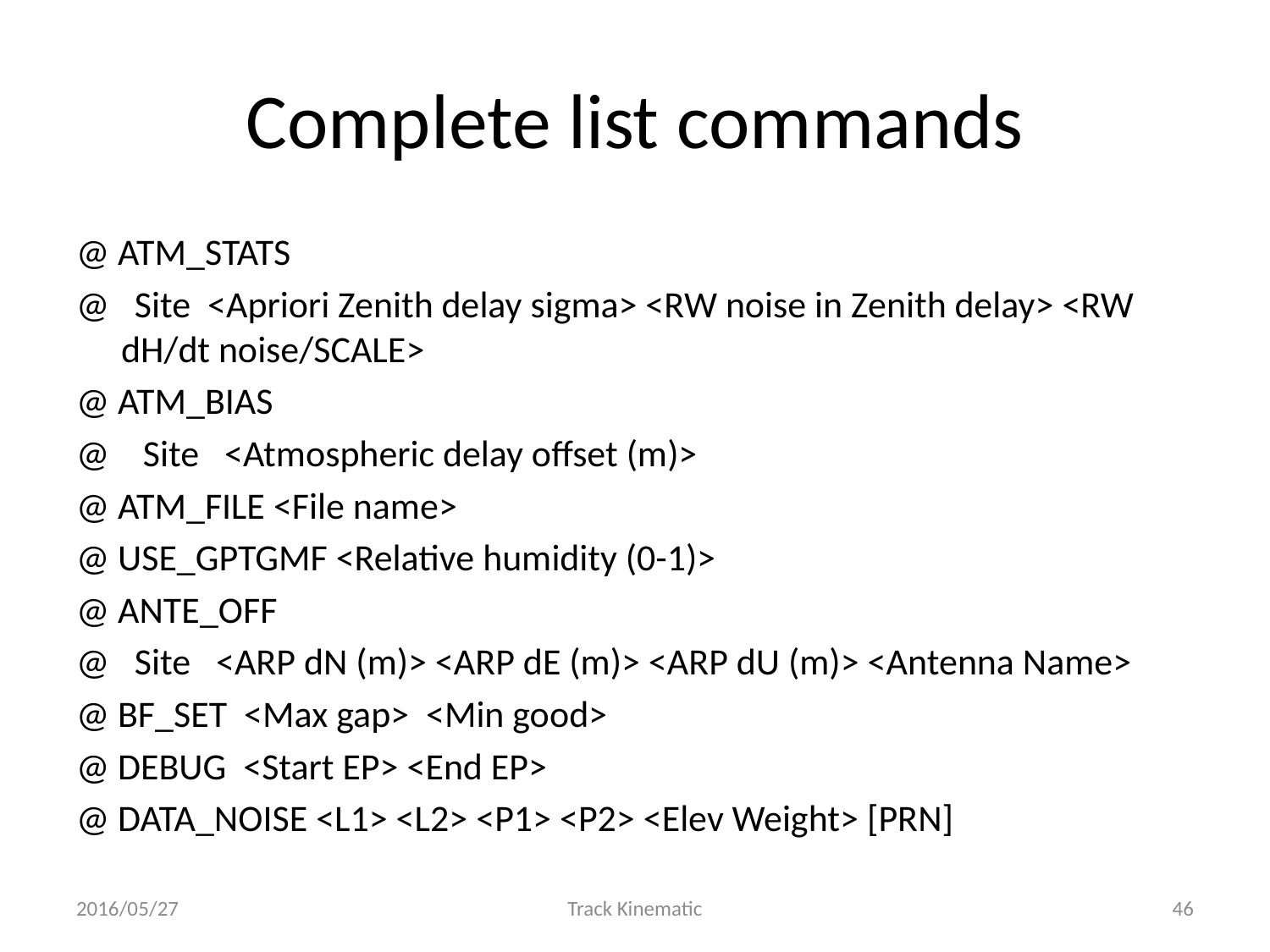

# Complete list commands
@ ATM_STATS
@   Site  <Apriori Zenith delay sigma> <RW noise in Zenith delay> <RW dH/dt noise/SCALE>
@ ATM_BIAS
@    Site   <Atmospheric delay offset (m)>
@ ATM_FILE <File name>
@ USE_GPTGMF <Relative humidity (0-1)>
@ ANTE_OFF
@   Site   <ARP dN (m)> <ARP dE (m)> <ARP dU (m)> <Antenna Name>
@ BF_SET  <Max gap>  <Min good>
@ DEBUG  <Start EP> <End EP>
@ DATA_NOISE <L1> <L2> <P1> <P2> <Elev Weight> [PRN]
2016/05/27
Track Kinematic
46